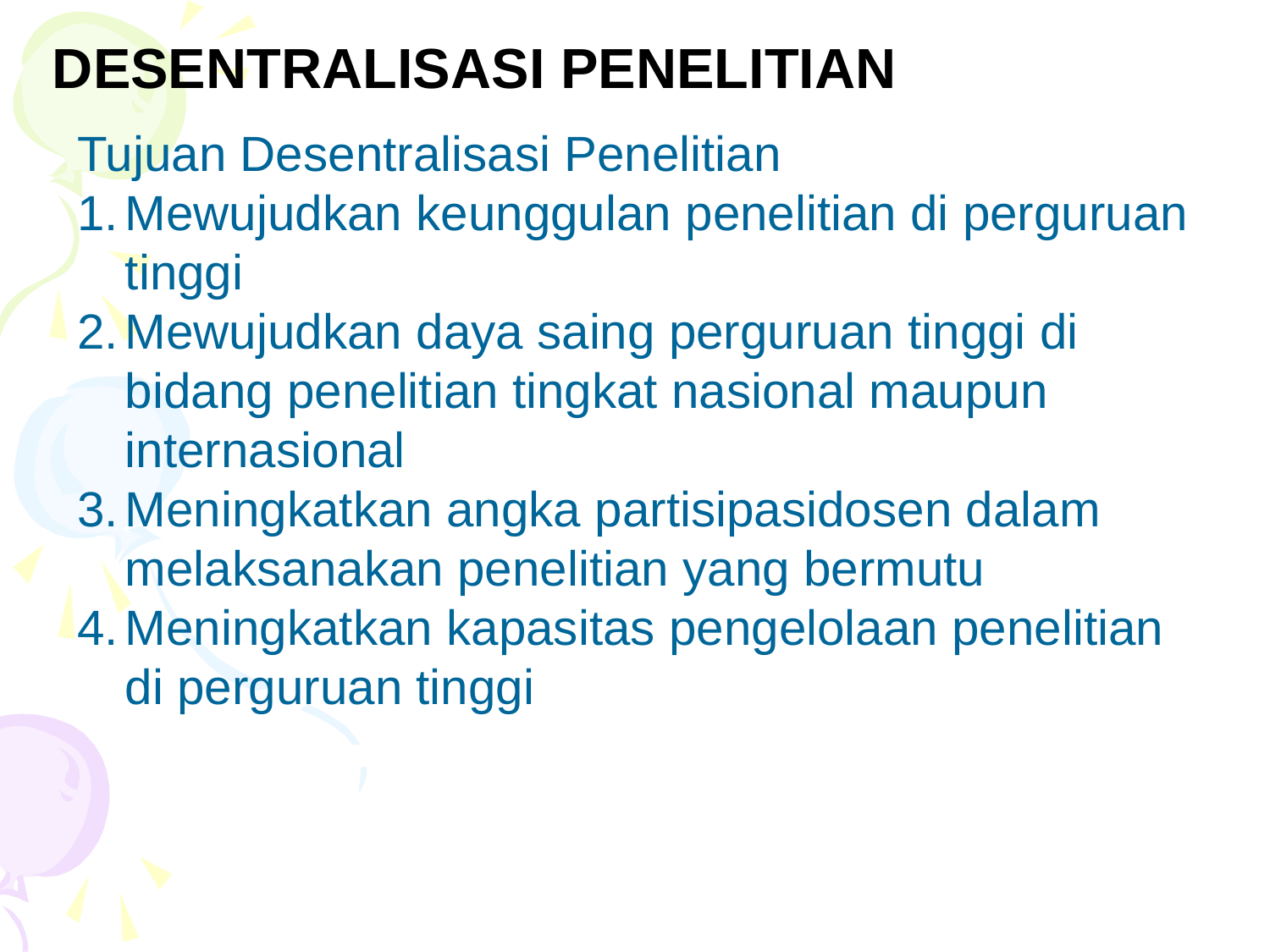

DESENTRALISASI PENELITIAN
Tujuan Desentralisasi Penelitian
Mewujudkan keunggulan penelitian di perguruan tinggi
Mewujudkan daya saing perguruan tinggi di bidang penelitian tingkat nasional maupun internasional
Meningkatkan angka partisipasidosen dalam melaksanakan penelitian yang bermutu
Meningkatkan kapasitas pengelolaan penelitian di perguruan tinggi